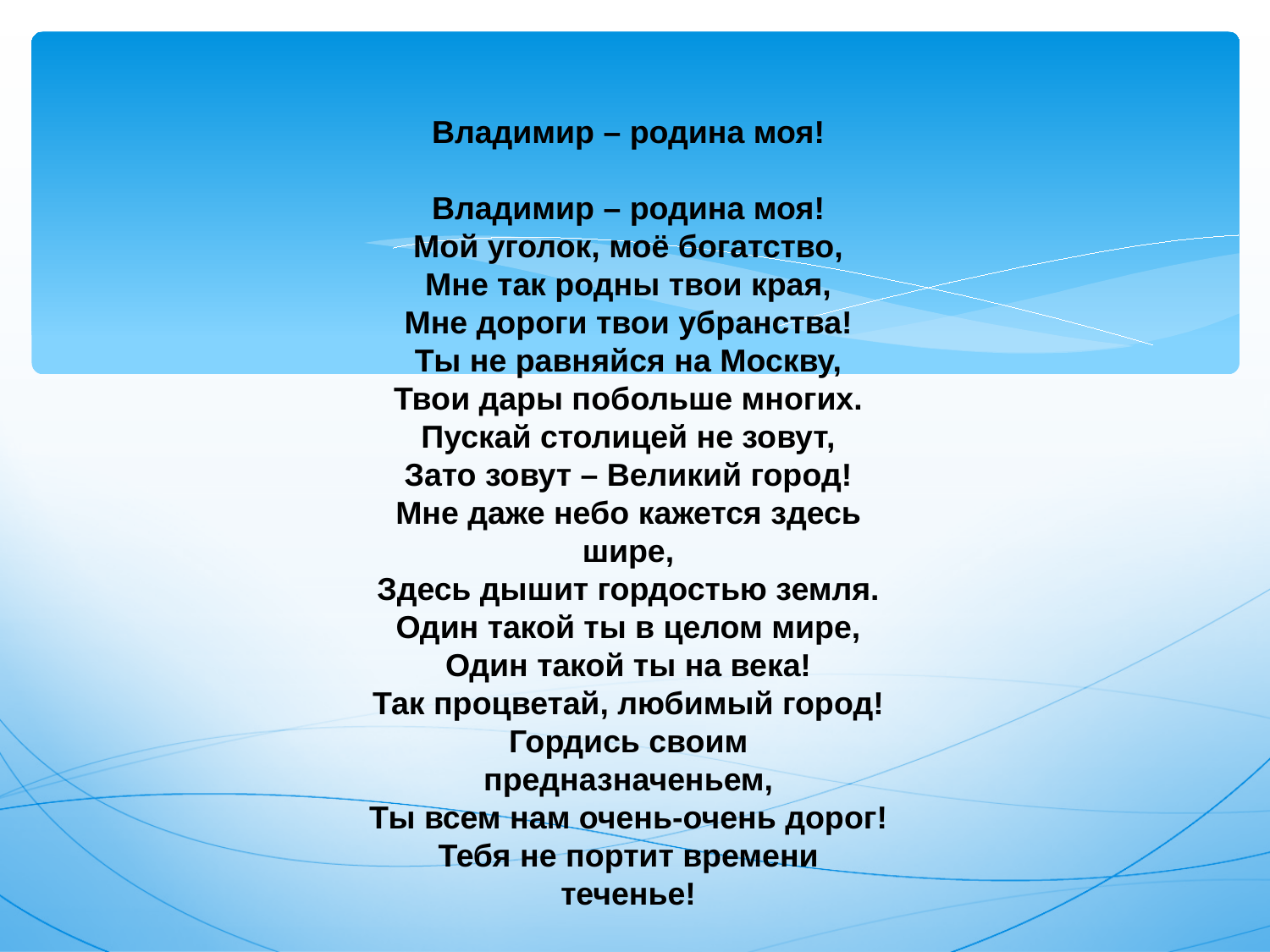

Владимир – родина моя!
Владимир – родина моя!
Мой уголок, моё богатство,
Мне так родны твои края,
Мне дороги твои убранства!
Ты не равняйся на Москву,
Твои дары побольше многих.
Пускай столицей не зовут,
Зато зовут – Великий город!
Мне даже небо кажется здесь шире,
Здесь дышит гордостью земля.
Один такой ты в целом мире,
Один такой ты на века!
Так процветай, любимый город!
Гордись своим предназначеньем,
Ты всем нам очень-очень дорог!
Тебя не портит времени теченье!
© Мальцева Екатерина